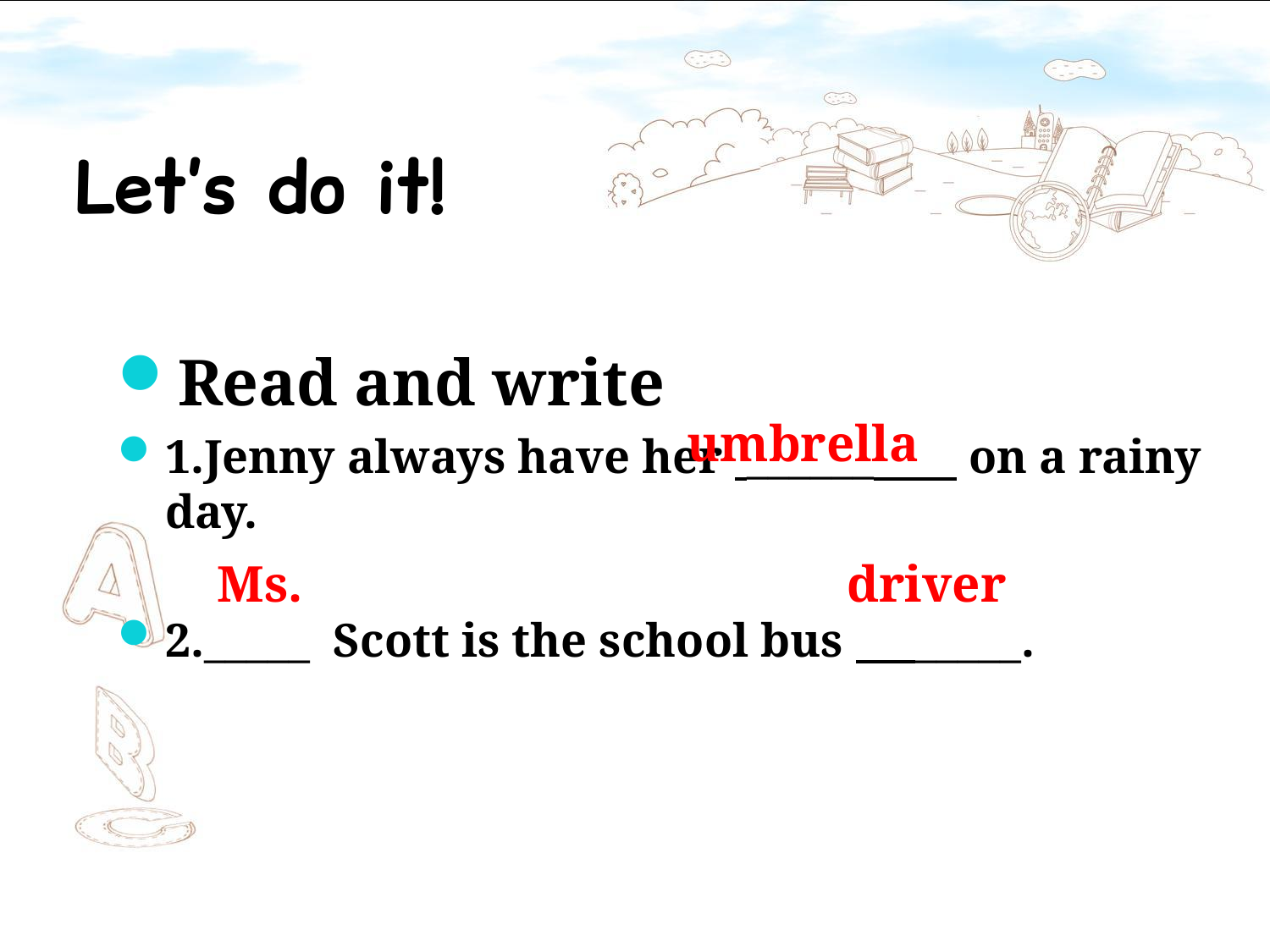

# Let’s do it!
Read and write
1.Jenny always have her  ______        on a rainy day.

2._____  Scott is the school bus      _____.
umbrella
Ms.
driver